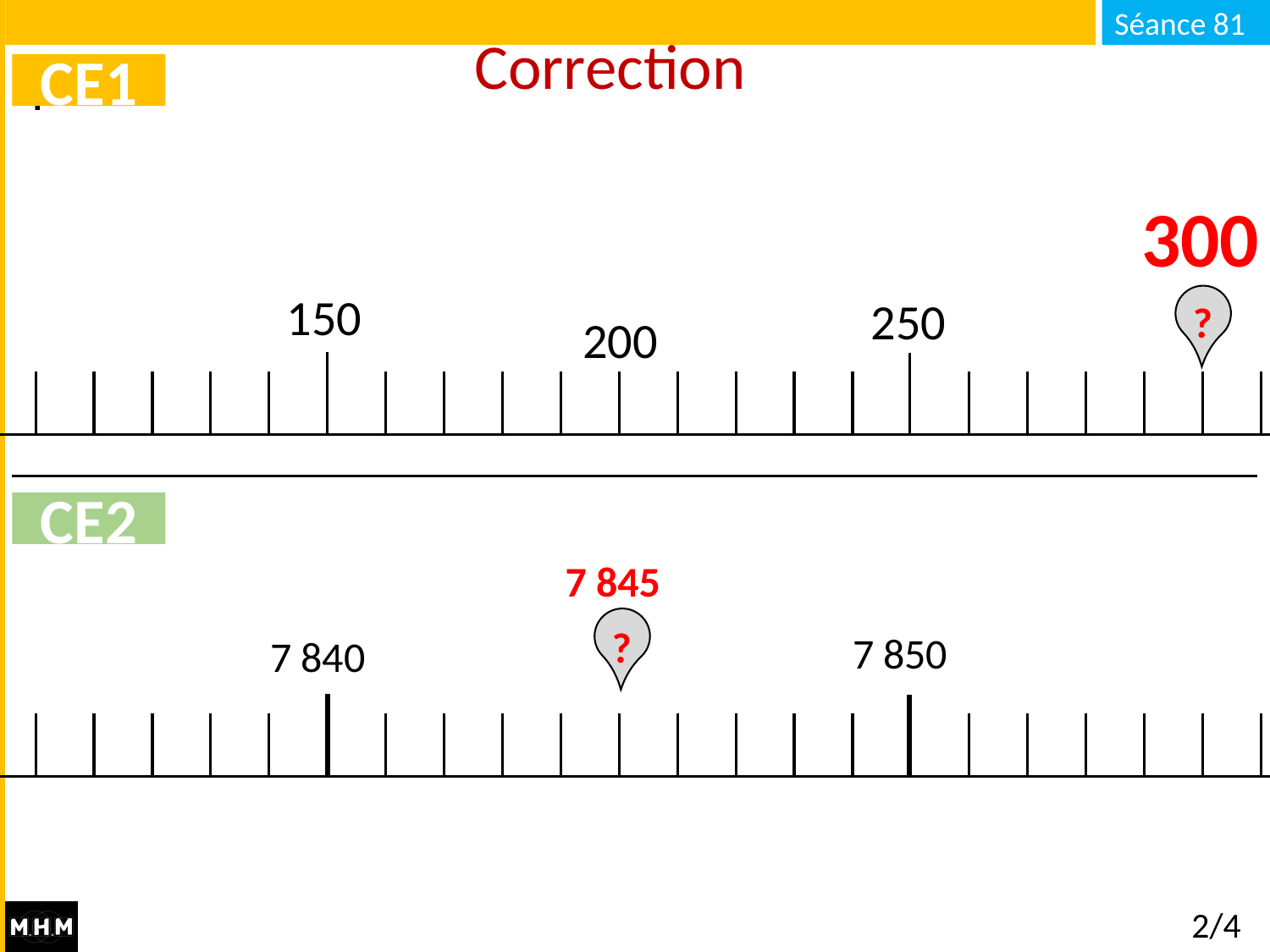

# Correction
CE1
300
150
250

?
200
CE2
7 845

?
7 850
7 840
2/4